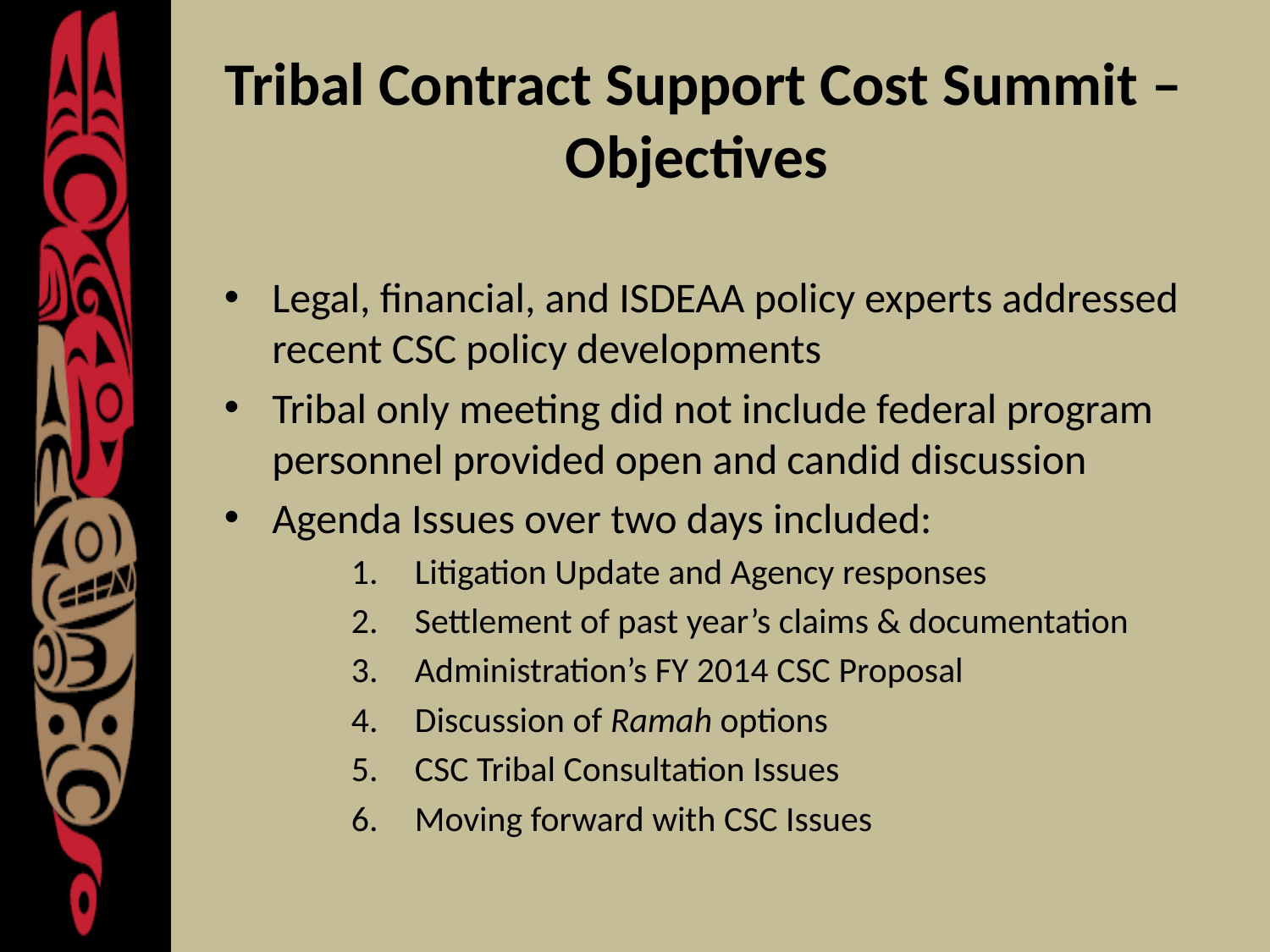

# Tribal Contract Support Cost Summit – Objectives
Legal, financial, and ISDEAA policy experts addressed recent CSC policy developments
Tribal only meeting did not include federal program personnel provided open and candid discussion
Agenda Issues over two days included:
Litigation Update and Agency responses
Settlement of past year’s claims & documentation
Administration’s FY 2014 CSC Proposal
Discussion of Ramah options
CSC Tribal Consultation Issues
Moving forward with CSC Issues